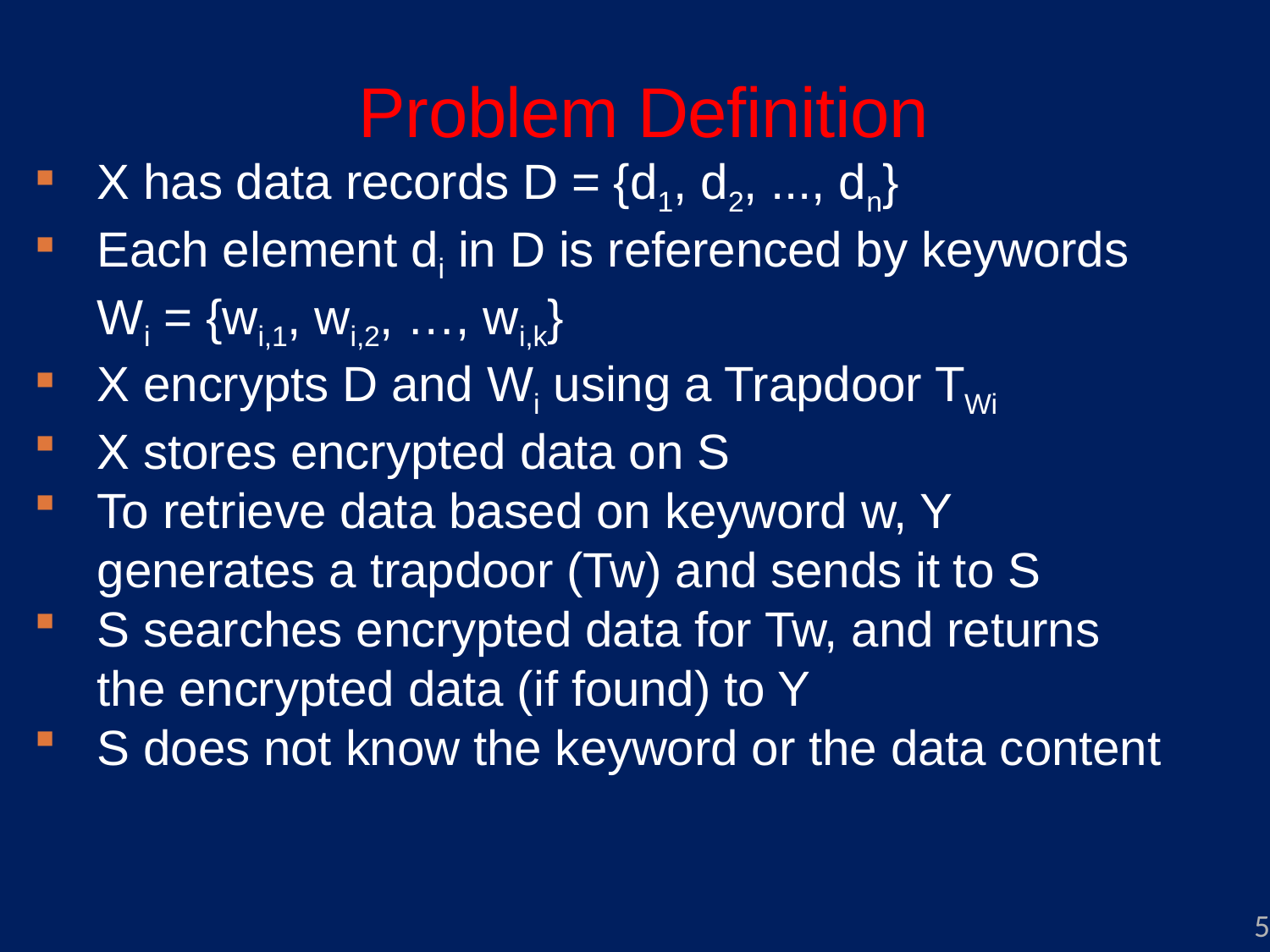

# Problem Definition
X has data records D = {d1, d2, ..., dn}
Each element di in D is referenced by keywords Wi = {wi,1, wi,2, …, wi,k}
X encrypts D and Wi using a Trapdoor TWi
X stores encrypted data on S
To retrieve data based on keyword w, Y generates a trapdoor (Tw) and sends it to S
S searches encrypted data for Tw, and returns the encrypted data (if found) to Y
S does not know the keyword or the data content
5